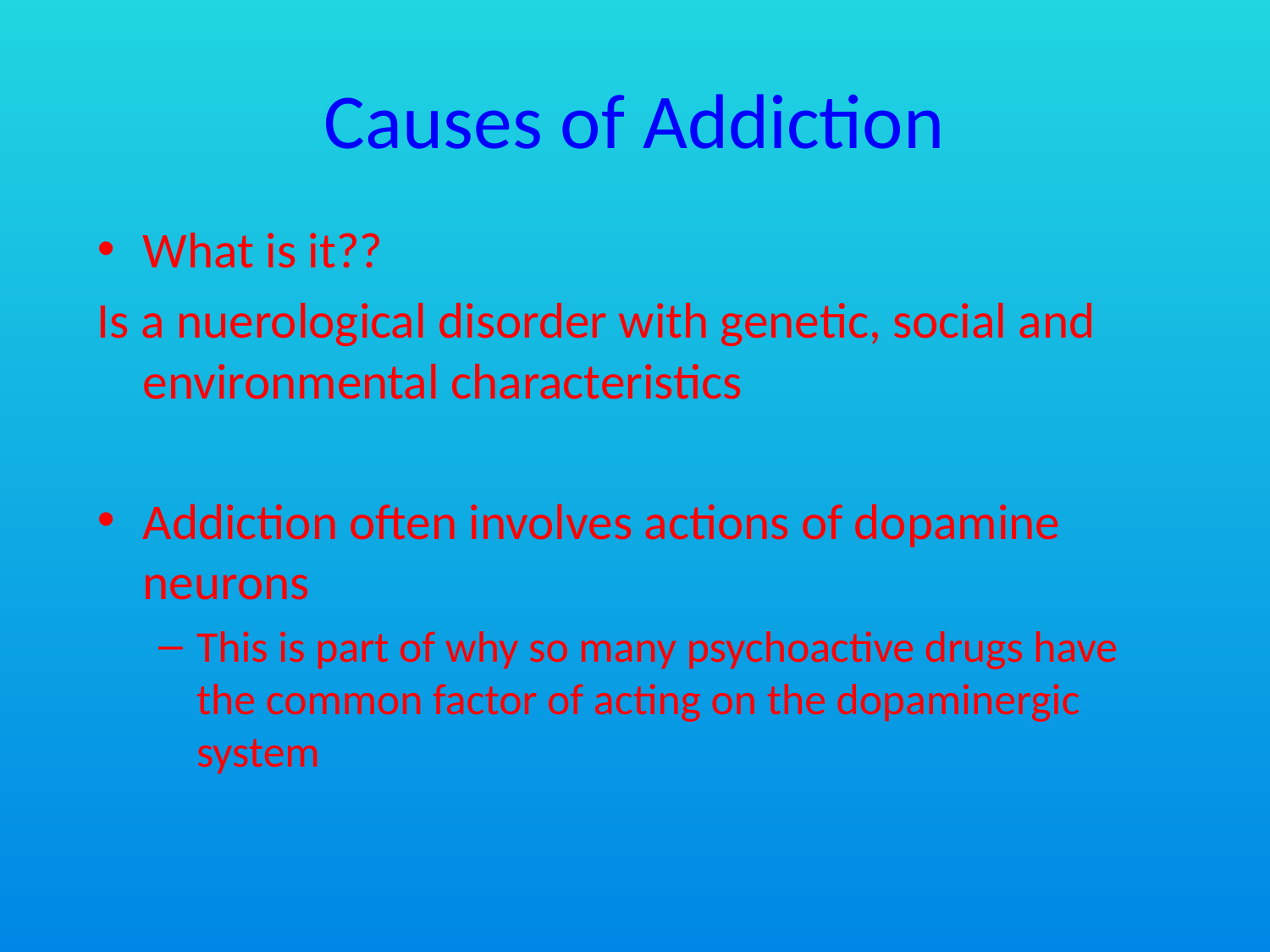

# Causes of Addiction
What is it??
Is a nuerological disorder with genetic, social and environmental characteristics

Addiction often involves actions of dopamine neurons
This is part of why so many psychoactive drugs have the common factor of acting on the dopaminergic system